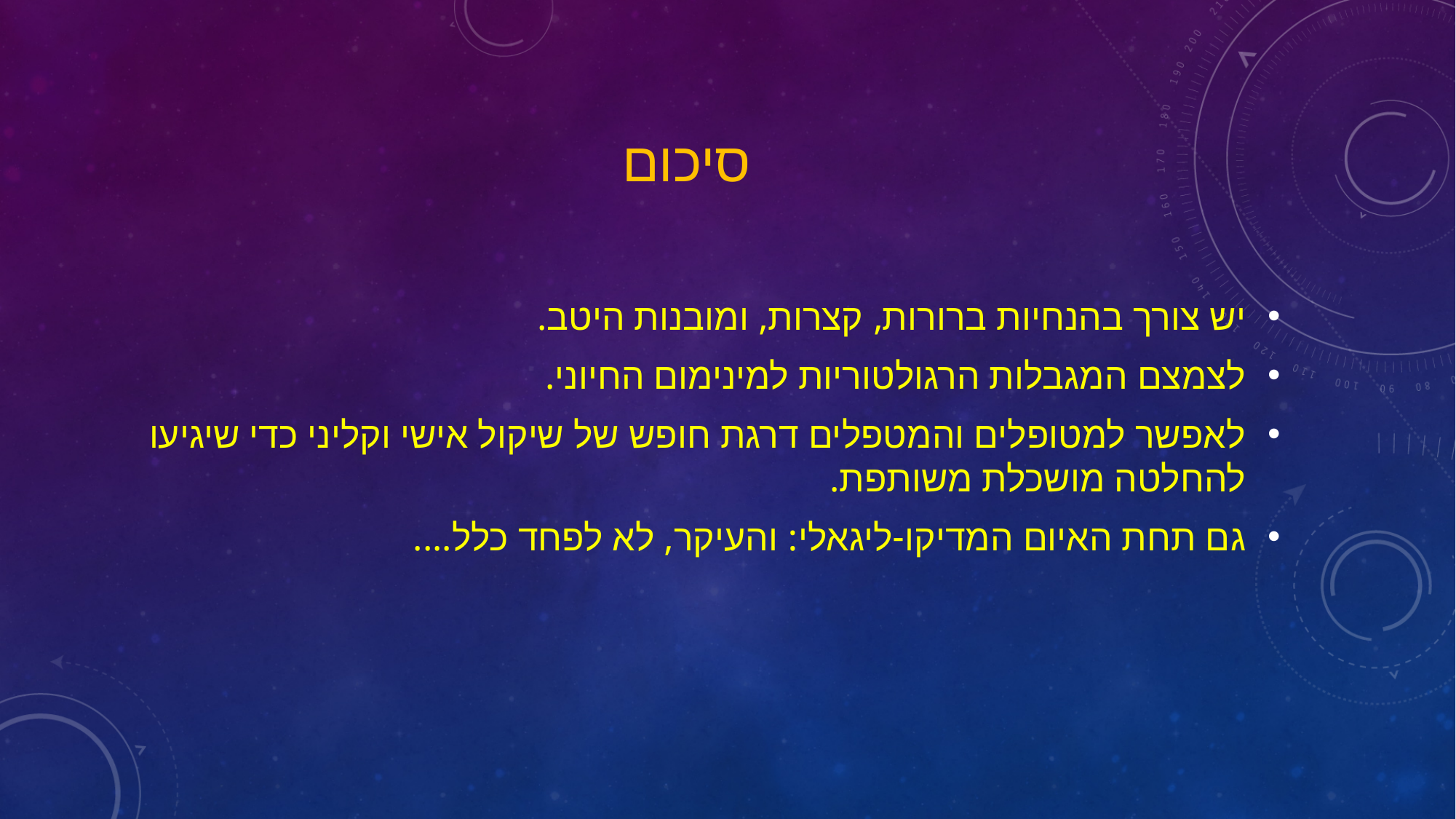

# סיכום
יש צורך בהנחיות ברורות, קצרות, ומובנות היטב.
לצמצם המגבלות הרגולטוריות למינימום החיוני.
לאפשר למטופלים והמטפלים דרגת חופש של שיקול אישי וקליני כדי שיגיעו להחלטה מושכלת משותפת.
גם תחת האיום המדיקו-ליגאלי: והעיקר, לא לפחד כלל....